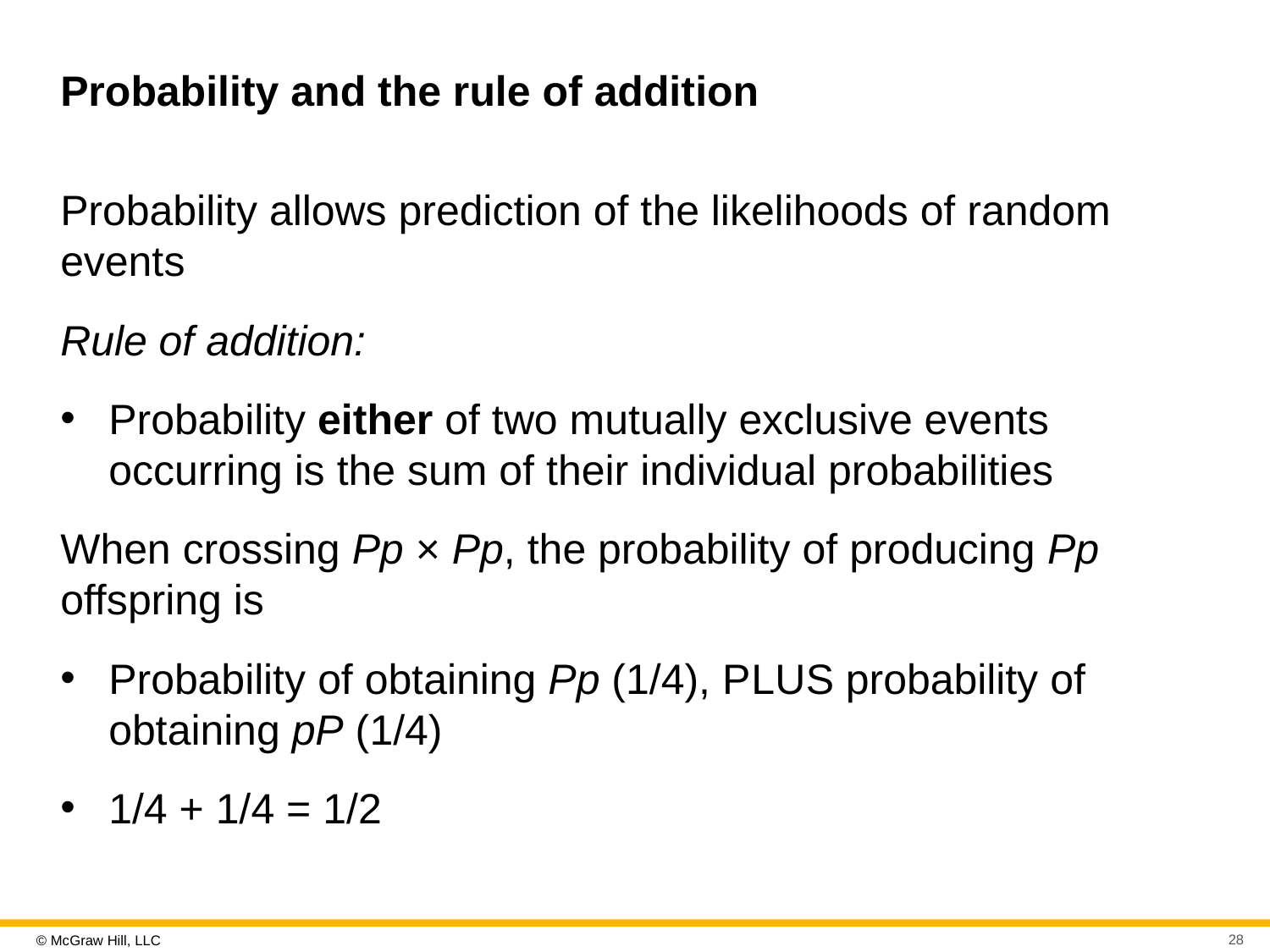

# Probability and the rule of addition
Probability allows prediction of the likelihoods of random events
Rule of addition:
Probability either of two mutually exclusive events occurring is the sum of their individual probabilities
When crossing Pp × Pp, the probability of producing Pp offspring is
Probability of obtaining Pp (1/4), P L U S probability of obtaining pP (1/4)
1/4 + 1/4 = 1/2
28